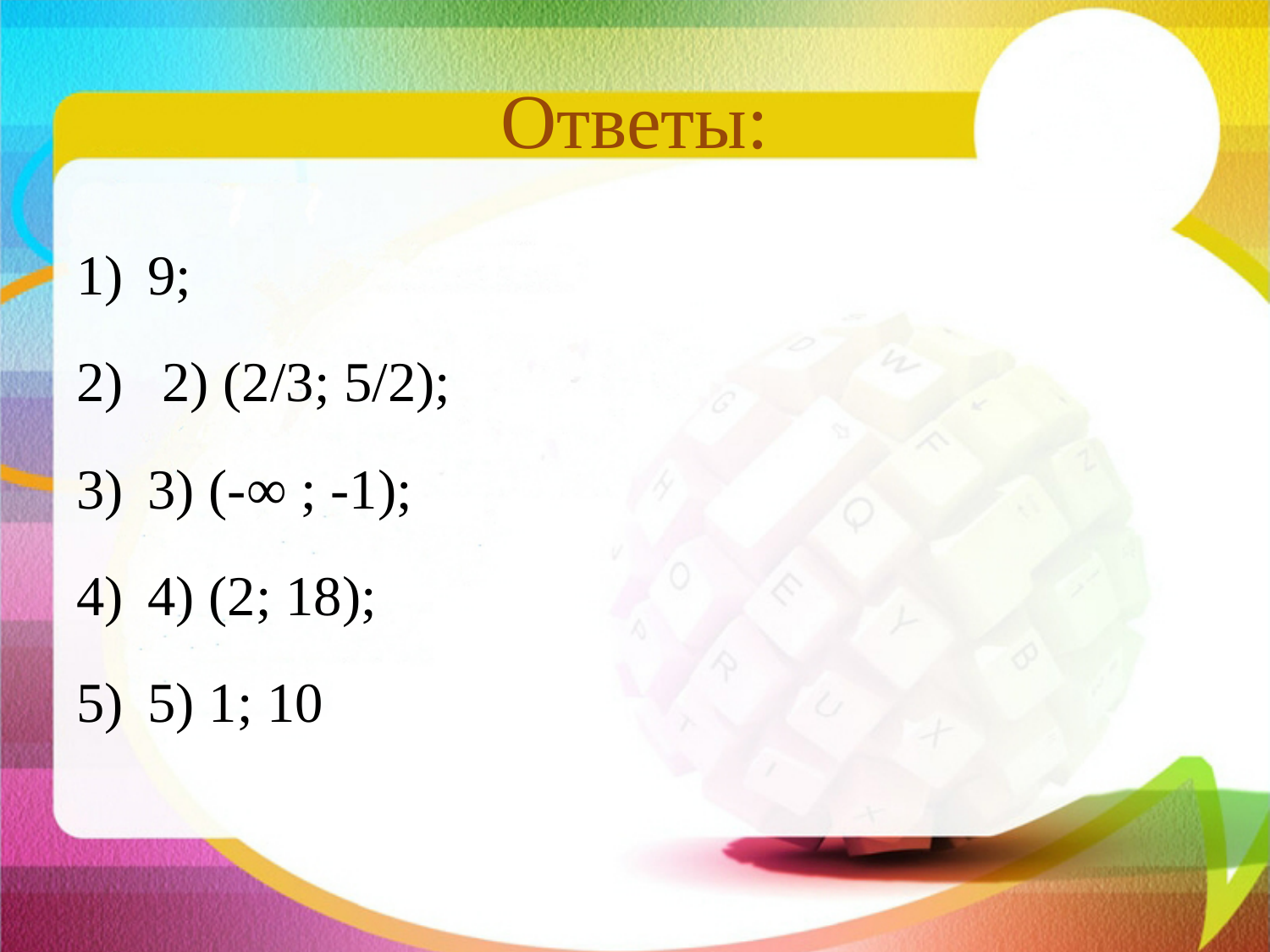

# Ответы:
9;
 2) (2/3; 5/2);
3) (-∞ ; -1);
4) (2; 18);
5) 1; 10